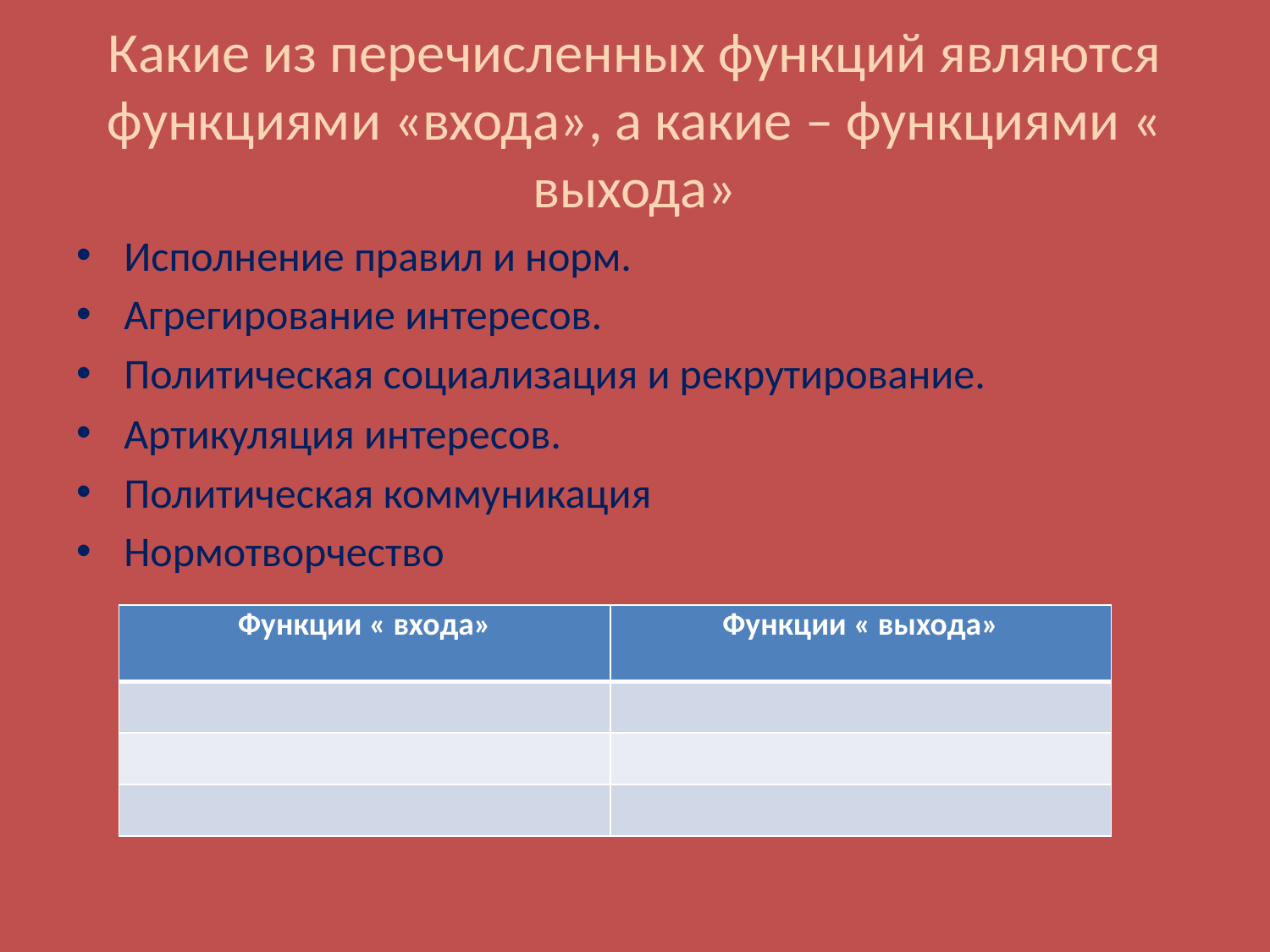

# Какие из перечисленных функций являются функциями «входа», а какие – функциями « выхода»
Исполнение правил и норм.
Агрегирование интересов.
Политическая социализация и рекрутирование.
Артикуляция интересов.
Политическая коммуникация
Нормотворчество

| Функции « входа» | Функции « выхода» |
| --- | --- |
|  |  |
|  |  |
|  |  |